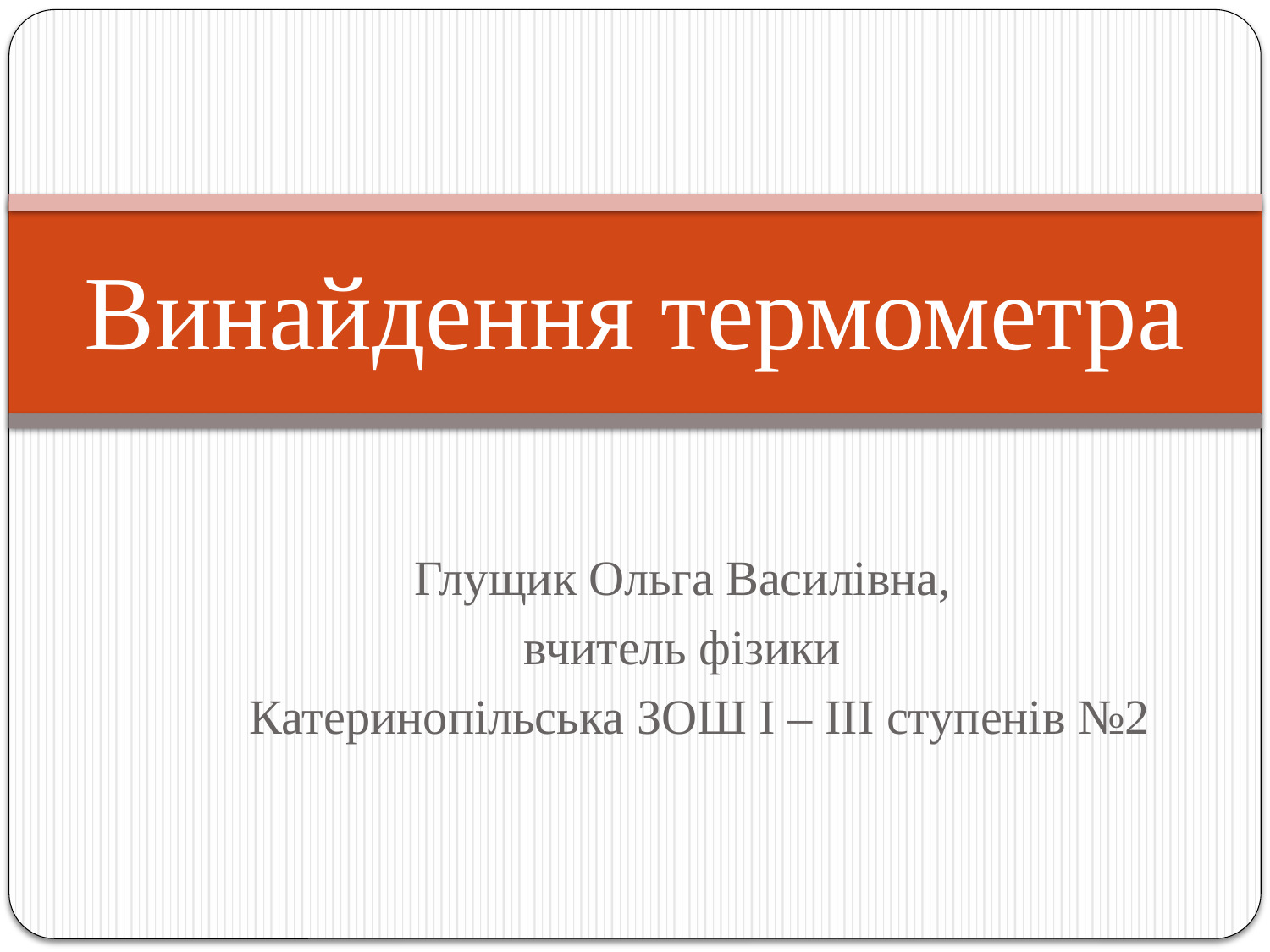

# Винайдення термометра
Глущик Ольга Василівна,
вчитель фізики
Катеринопільська ЗОШ І – ІІІ ступенів №2